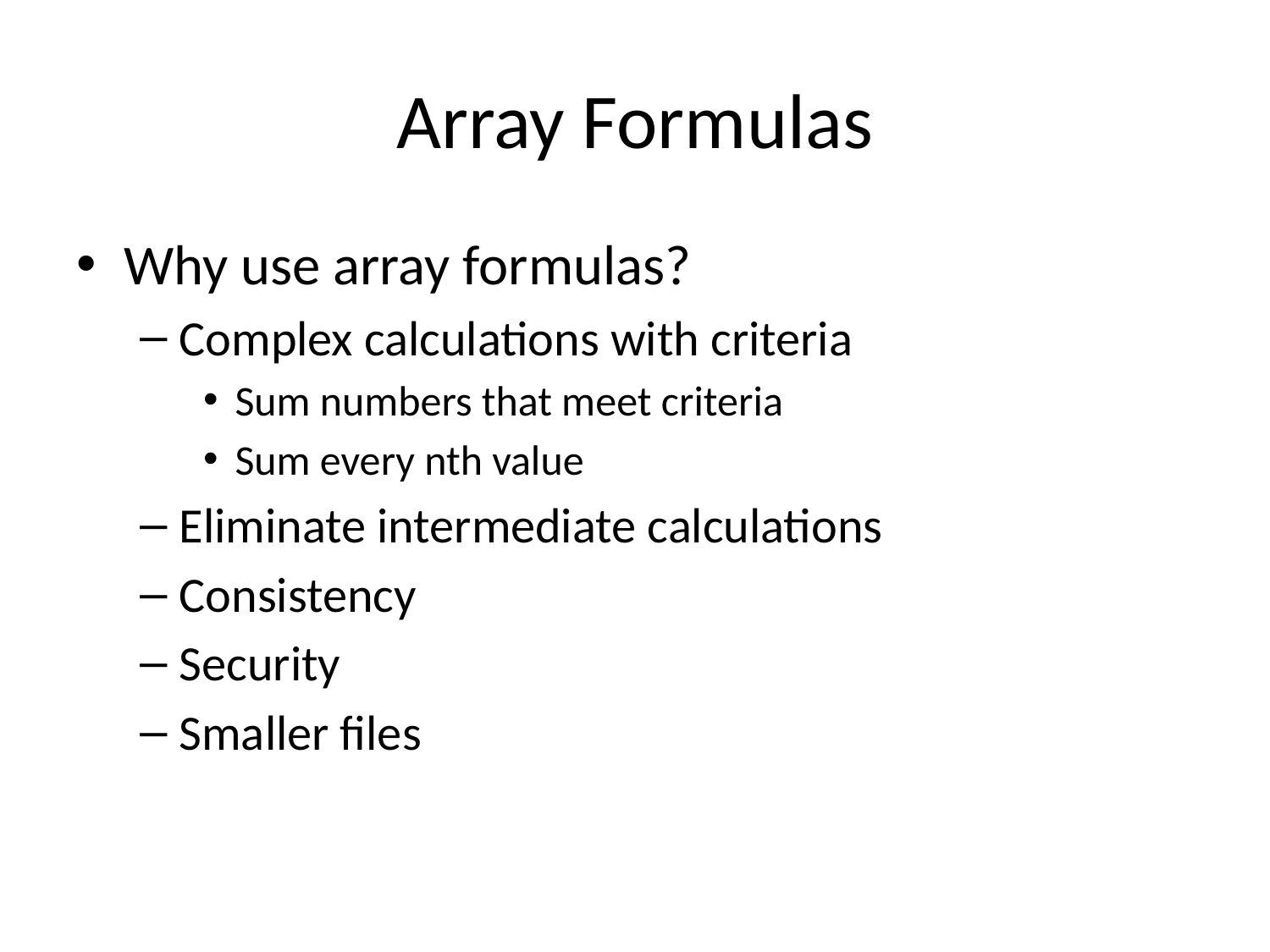

# Array Formulas
Why use array formulas?
Complex calculations with criteria
Sum numbers that meet criteria
Sum every nth value
Eliminate intermediate calculations
Consistency
Security
Smaller files